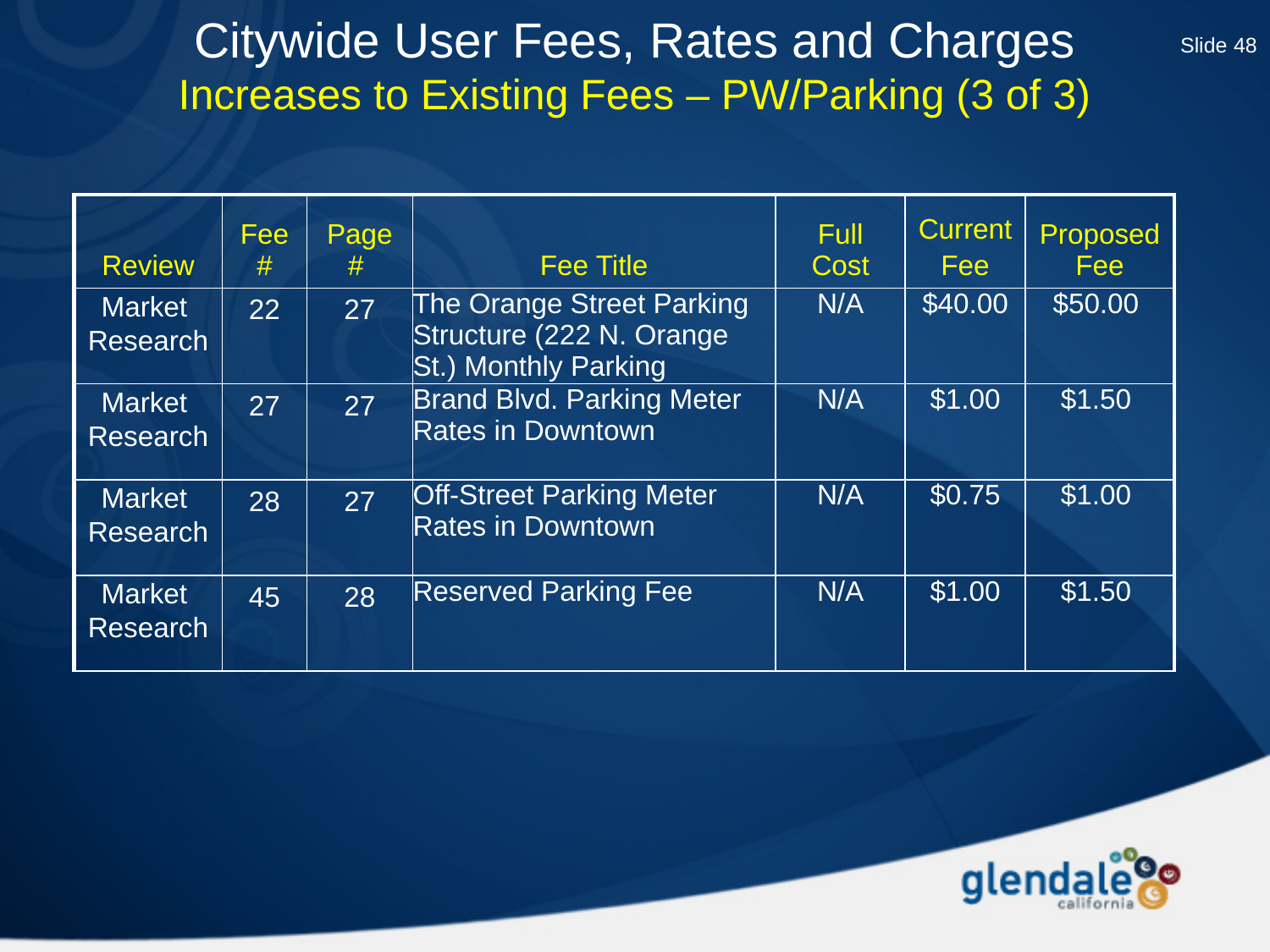

Citywide User Fees, Rates and Charges
Increases to Existing Fees – PW/Parking (3 of 3)
Slide 48
| Review | Fee # | Page # | Fee Title | Full Cost | Current Fee | Proposed Fee |
| --- | --- | --- | --- | --- | --- | --- |
| Market Research | 22 | 27 | The Orange Street Parking Structure (222 N. Orange St.) Monthly Parking | N/A | $40.00 | $50.00 |
| Market Research | 27 | 27 | Brand Blvd. Parking Meter Rates in Downtown | N/A | $1.00 | $1.50 |
| Market Research | 28 | 27 | Off-Street Parking Meter Rates in Downtown | N/A | $0.75 | $1.00 |
| Market Research | 45 | 28 | Reserved Parking Fee | N/A | $1.00 | $1.50 |